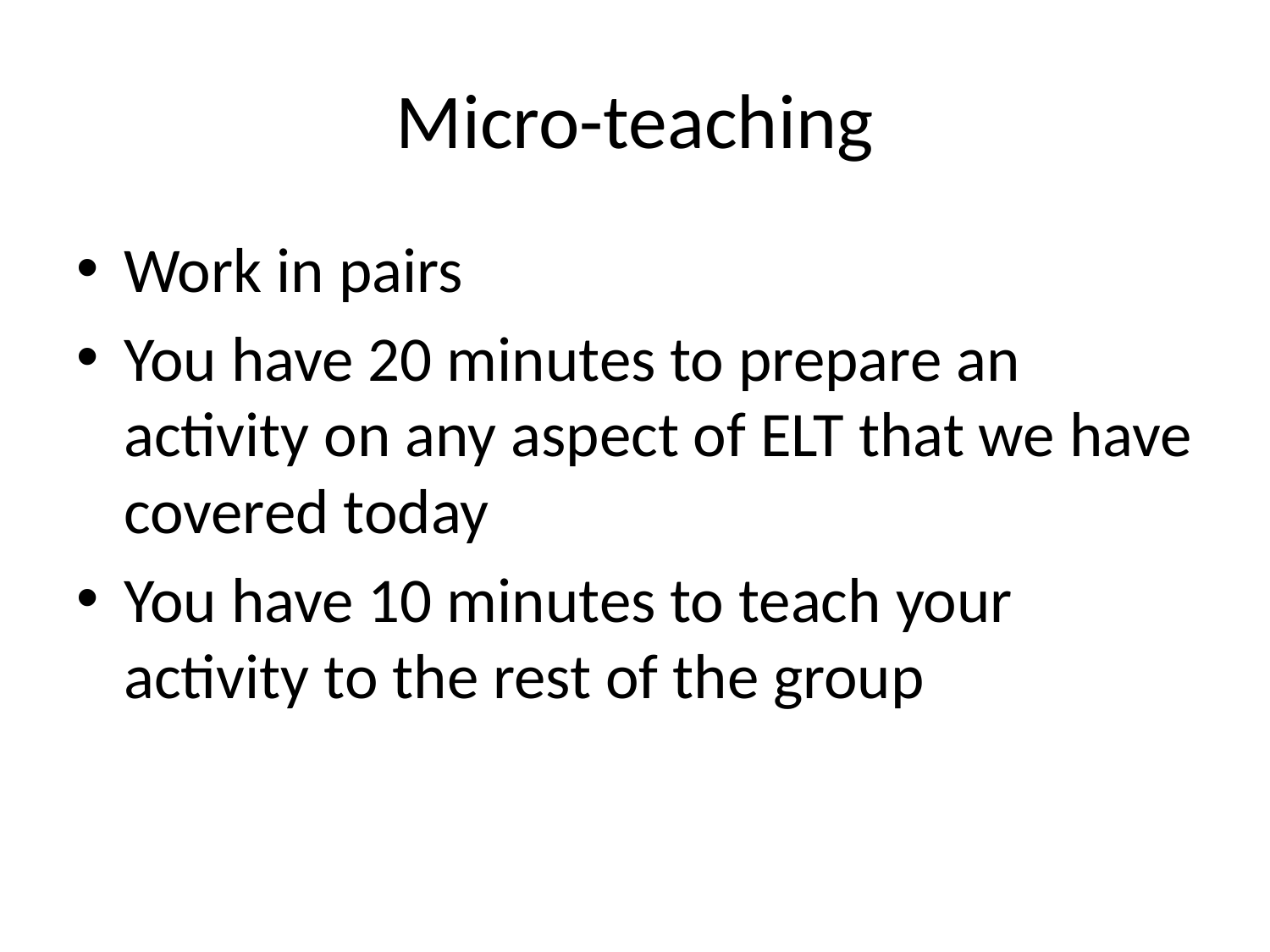

# Micro-teaching
Work in pairs
You have 20 minutes to prepare an activity on any aspect of ELT that we have covered today
You have 10 minutes to teach your activity to the rest of the group